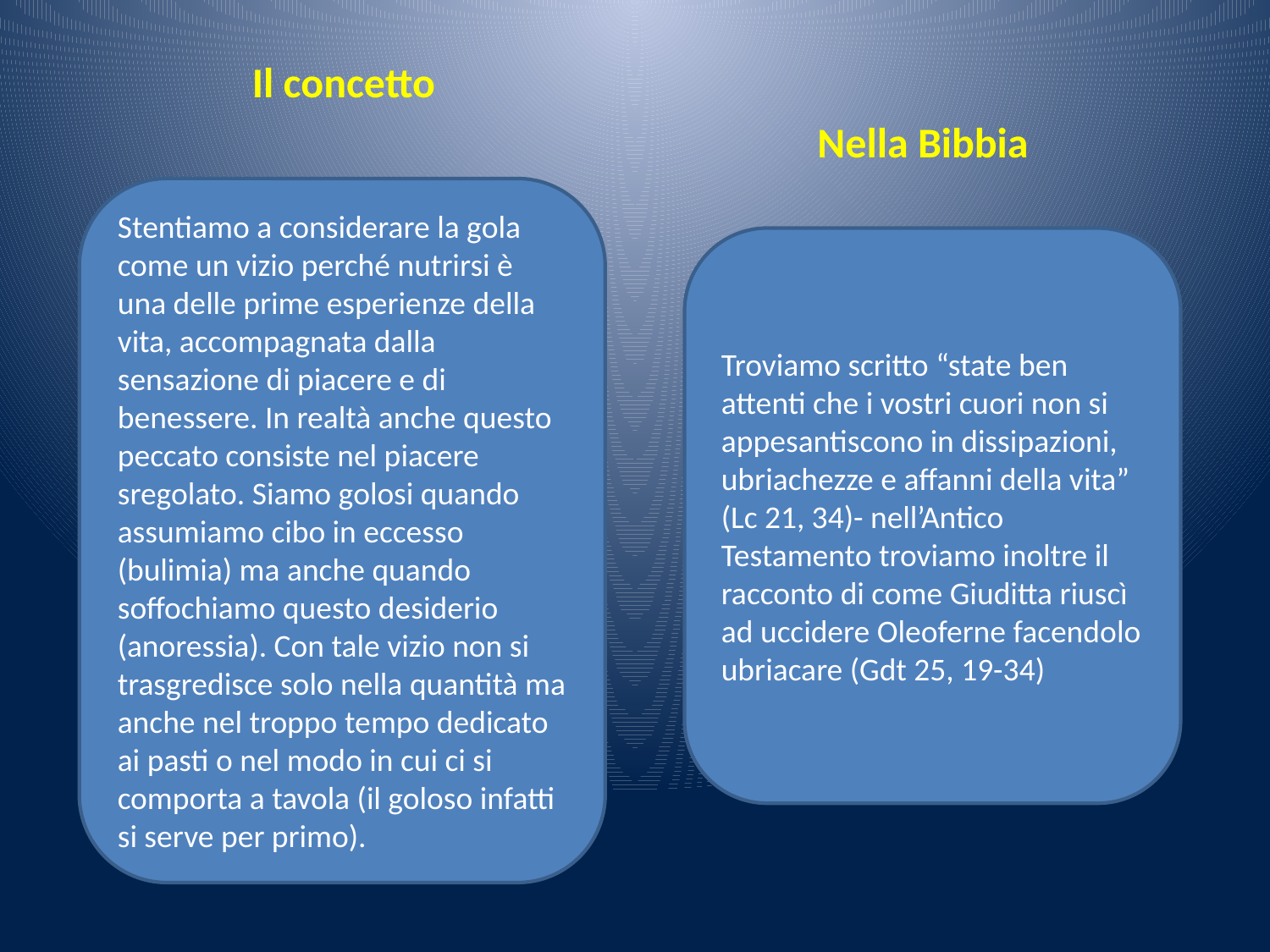

Il concetto
Nella Bibbia
Stentiamo a considerare la gola come un vizio perché nutrirsi è una delle prime esperienze della vita, accompagnata dalla sensazione di piacere e di benessere. In realtà anche questo peccato consiste nel piacere sregolato. Siamo golosi quando assumiamo cibo in eccesso (bulimia) ma anche quando soffochiamo questo desiderio (anoressia). Con tale vizio non si trasgredisce solo nella quantità ma anche nel troppo tempo dedicato ai pasti o nel modo in cui ci si comporta a tavola (il goloso infatti si serve per primo).
Troviamo scritto “state ben attenti che i vostri cuori non si appesantiscono in dissipazioni, ubriachezze e affanni della vita” (Lc 21, 34)- nell’Antico Testamento troviamo inoltre il racconto di come Giuditta riuscì ad uccidere Oleoferne facendolo ubriacare (Gdt 25, 19-34)